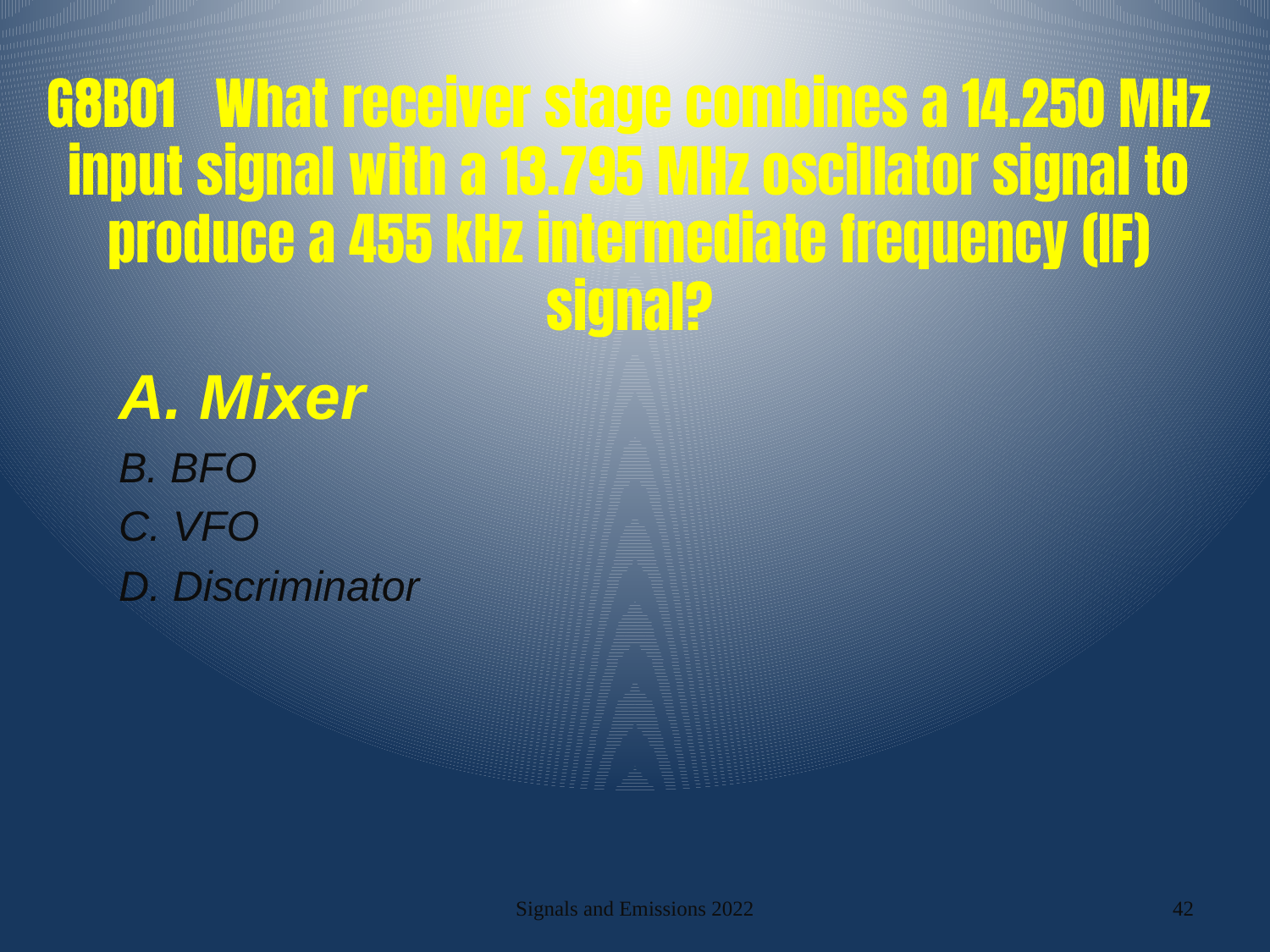

# G8B01   What receiver stage combines a 14.250 MHz input signal with a 13.795 MHz oscillator signal to produce a 455 kHz intermediate frequency (IF) signal?
A. Mixer
B. BFO
C. VFO
D. Discriminator
Signals and Emissions 2022
42